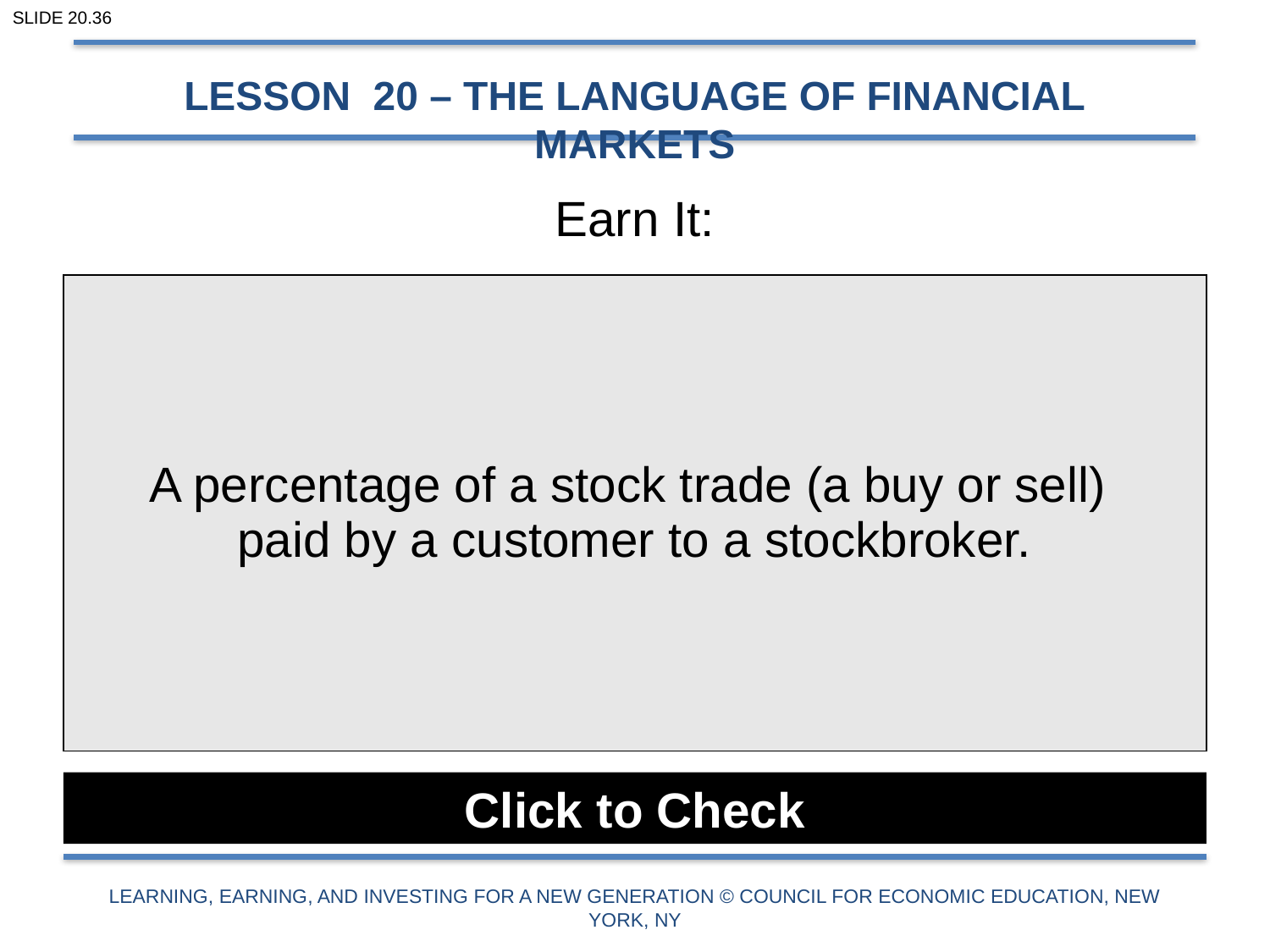

Slide 20.36
Lesson  20 – The Language of Financial Markets
# Earn It:
| A percentage of a stock trade (a buy or sell) paid by a customer to a stockbroker. |
| --- |
Click to Check